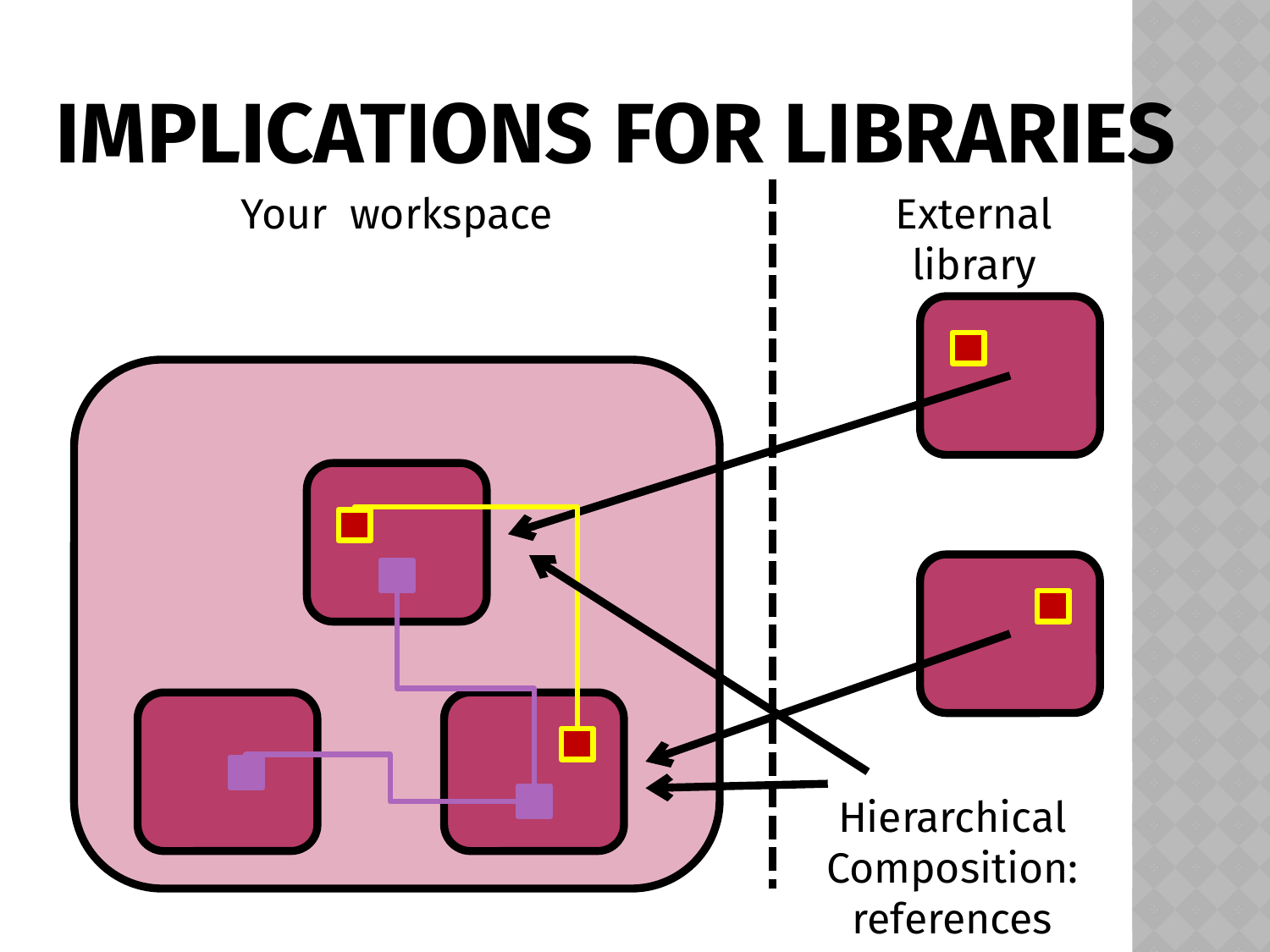

# Implications for libraries
Your  workspace
External library

Hierarchical Composition:
references